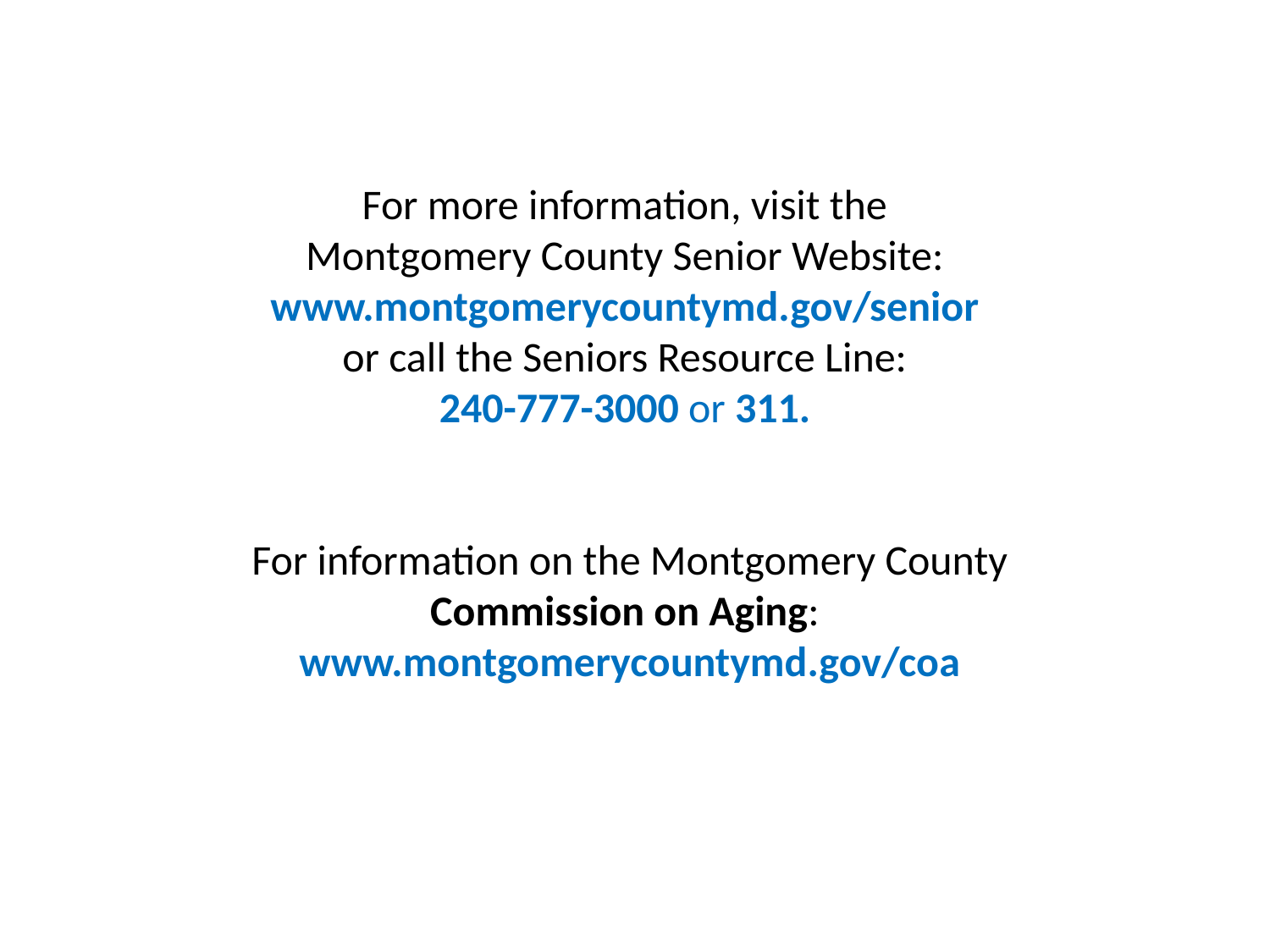

For more information, visit the
Montgomery County Senior Website:
www.montgomerycountymd.gov/senior
or call the Seniors Resource Line:
240-777-3000 or 311.

For information on the Montgomery County
Commission on Aging:
www.montgomerycountymd.gov/coa